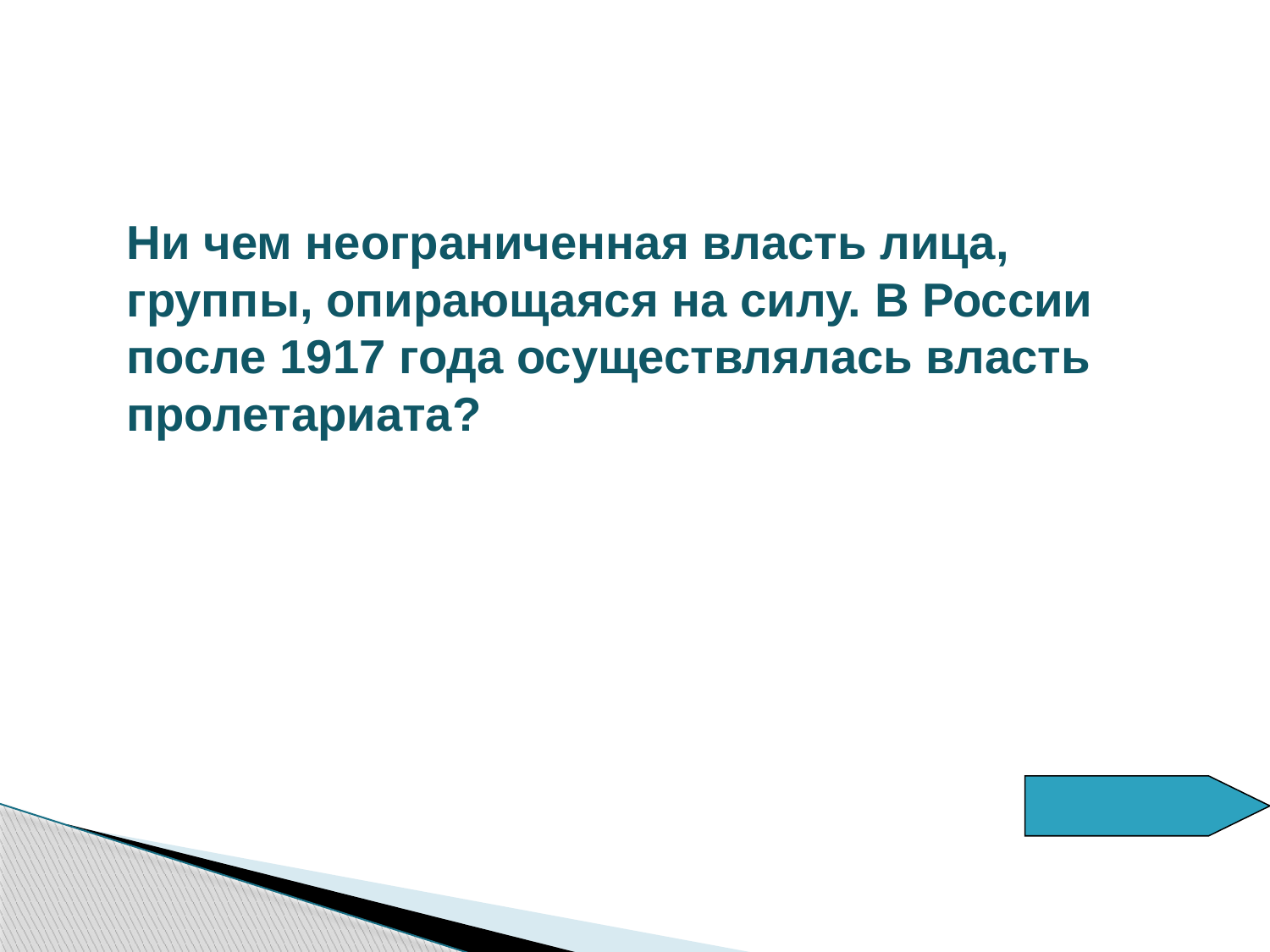

Ни чем неограниченная власть лица, группы, опирающаяся на силу. В России после 1917 года осуществлялась власть пролетариата?